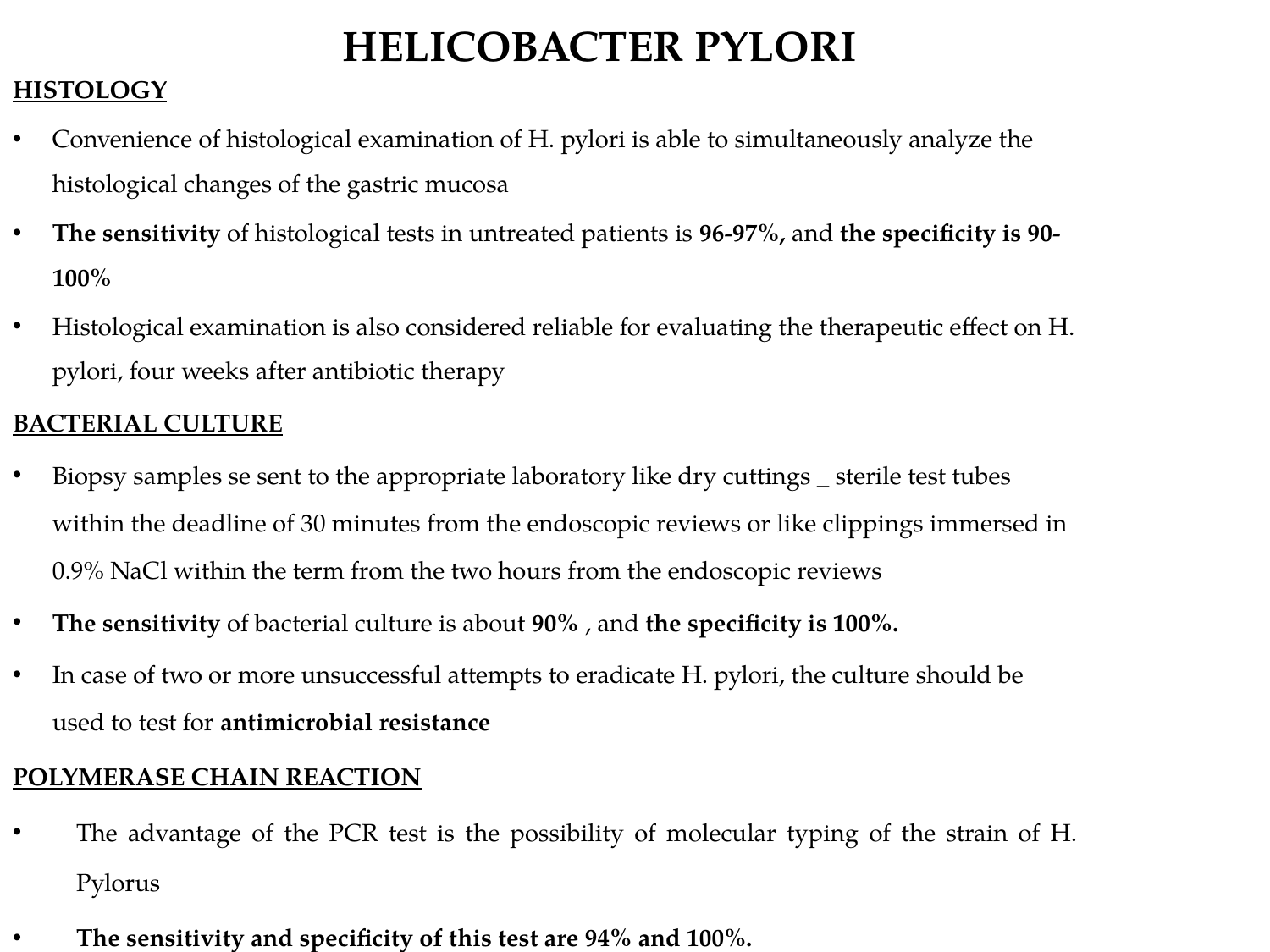

# HELICOBACTER PYLORI
HISTOLOGY
Convenience of histological examination of H. pylori is able to simultaneously analyze the histological changes of the gastric mucosa
The sensitivity of histological tests in untreated patients is 96-97%, and the specificity is 90-100%
Histological examination is also considered reliable for evaluating the therapeutic effect on H. pylori, four weeks after antibiotic therapy
BACTERIAL CULTURE
Biopsy samples se sent to the appropriate laboratory like dry cuttings _ sterile test tubes within the deadline of 30 minutes from the endoscopic reviews or like clippings immersed in 0.9% NaCl within the term from the two hours from the endoscopic reviews
The sensitivity of bacterial culture is about 90% , and the specificity is 100%.
In case of two or more unsuccessful attempts to eradicate H. pylori, the culture should be used to test for antimicrobial resistance
POLYMERASE CHAIN REACTION
The advantage of the PCR test is the possibility of molecular typing of the strain of H. Pylorus
The sensitivity and specificity of this test are 94% and 100%.